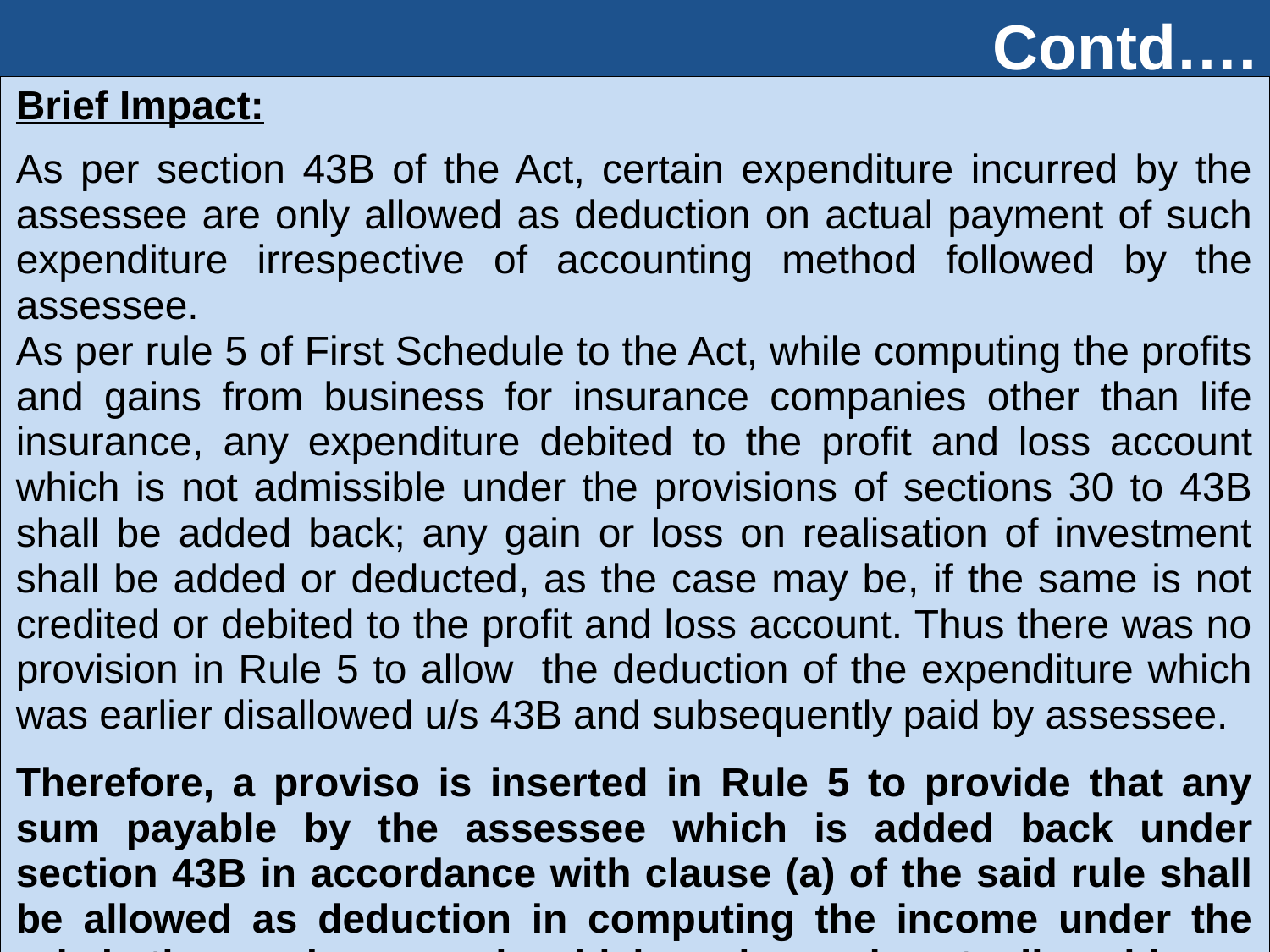

# Contd….
| Brief Impact: As per section 43B of the Act, certain expenditure incurred by the assessee are only allowed as deduction on actual payment of such expenditure irrespective of accounting method followed by the assessee. As per rule 5 of First Schedule to the Act, while computing the profits and gains from business for insurance companies other than life insurance, any expenditure debited to the profit and loss account which is not admissible under the provisions of sections 30 to 43B shall be added back; any gain or loss on realisation of investment shall be added or deducted, as the case may be, if the same is not credited or debited to the profit and loss account. Thus there was no provision in Rule 5 to allow the deduction of the expenditure which was earlier disallowed u/s 43B and subsequently paid by assessee. Therefore, a proviso is inserted in Rule 5 to provide that any sum payable by the assessee which is added back under section 43B in accordance with clause (a) of the said rule shall be allowed as deduction in computing the income under the rule in the previous year in which such sum is actually paid. |
| --- |
103